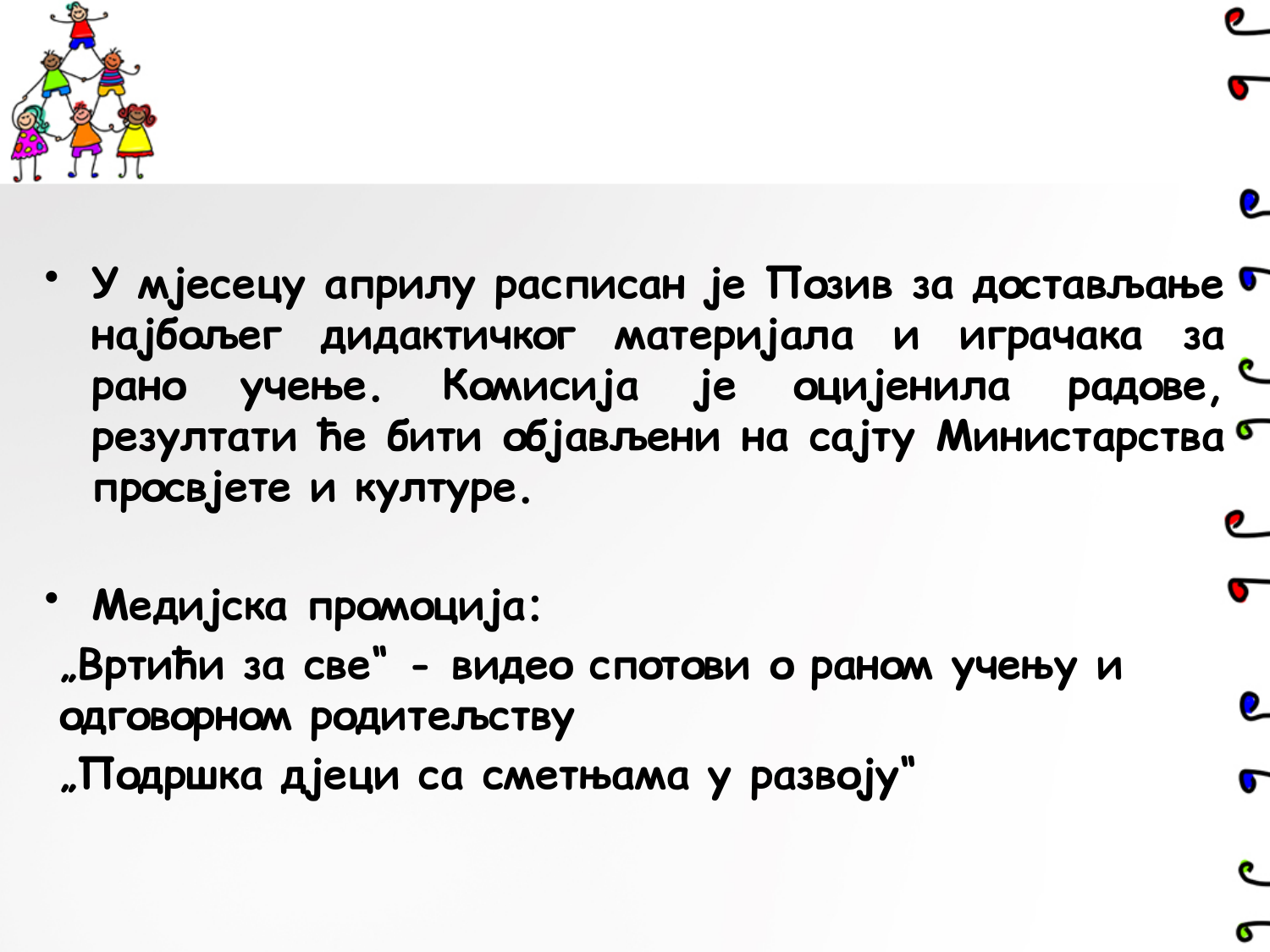

У мјесецу априлу расписан је Позив за достављање најбољег дидактичког материјала и играчака за рано учење. Комисија је оцијенила радове, резултати ће бити објављени на сајту Министарства просвјете и културе.

Медијска промоција:
„Вртићи за све“ - видео спотови о раном учењу и одговорном родитељству
„Подршка дјеци са сметњама у развоју“